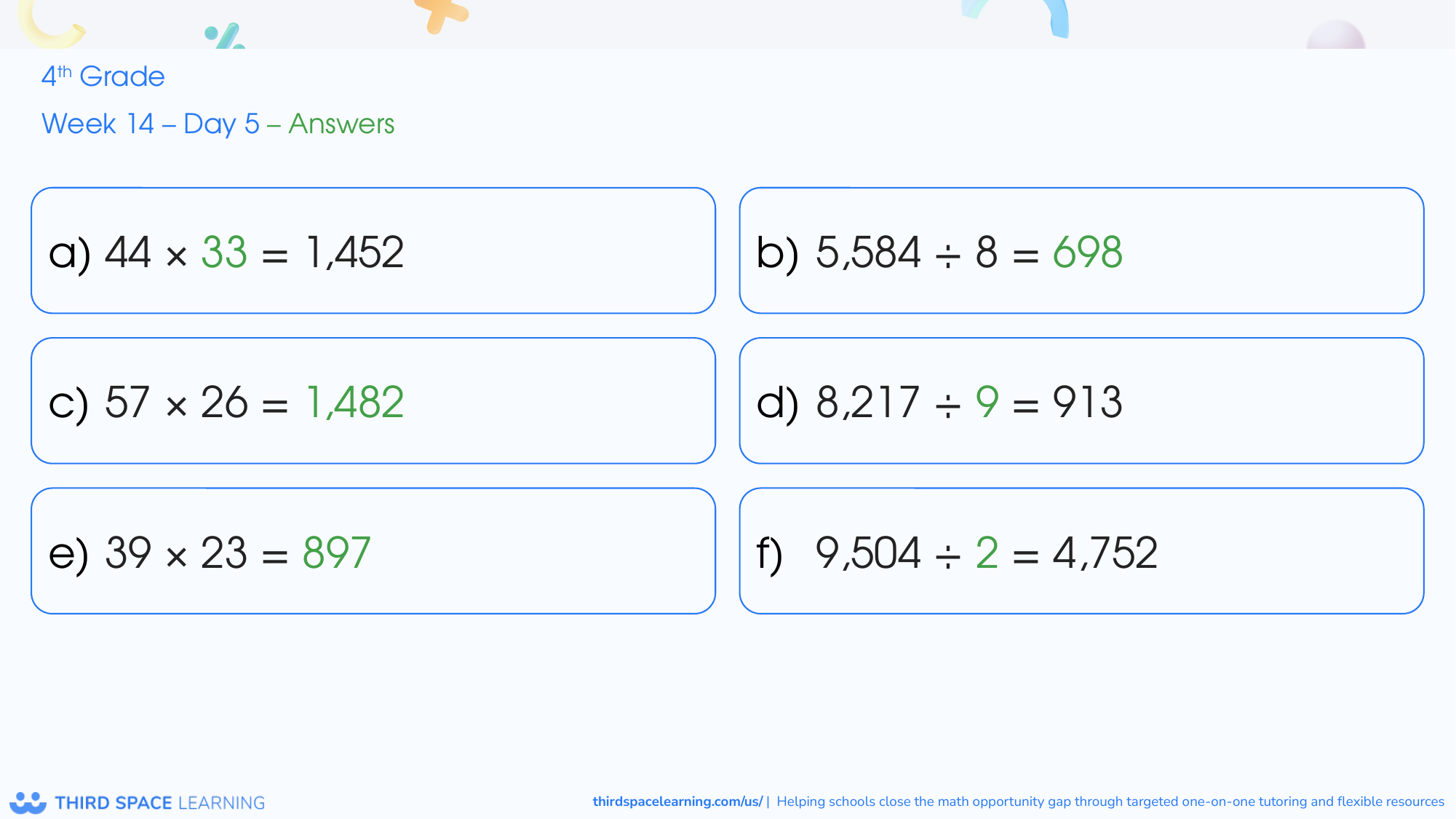

4th Grade
Week 14 – Day 5 – Answers
44 × 33 = 1,452
5,584 ÷ 8 = 698
57 × 26 = 1,482
8,217 ÷ 9 = 913
39 × 23 = 897
9,504 ÷ 2 = 4,752